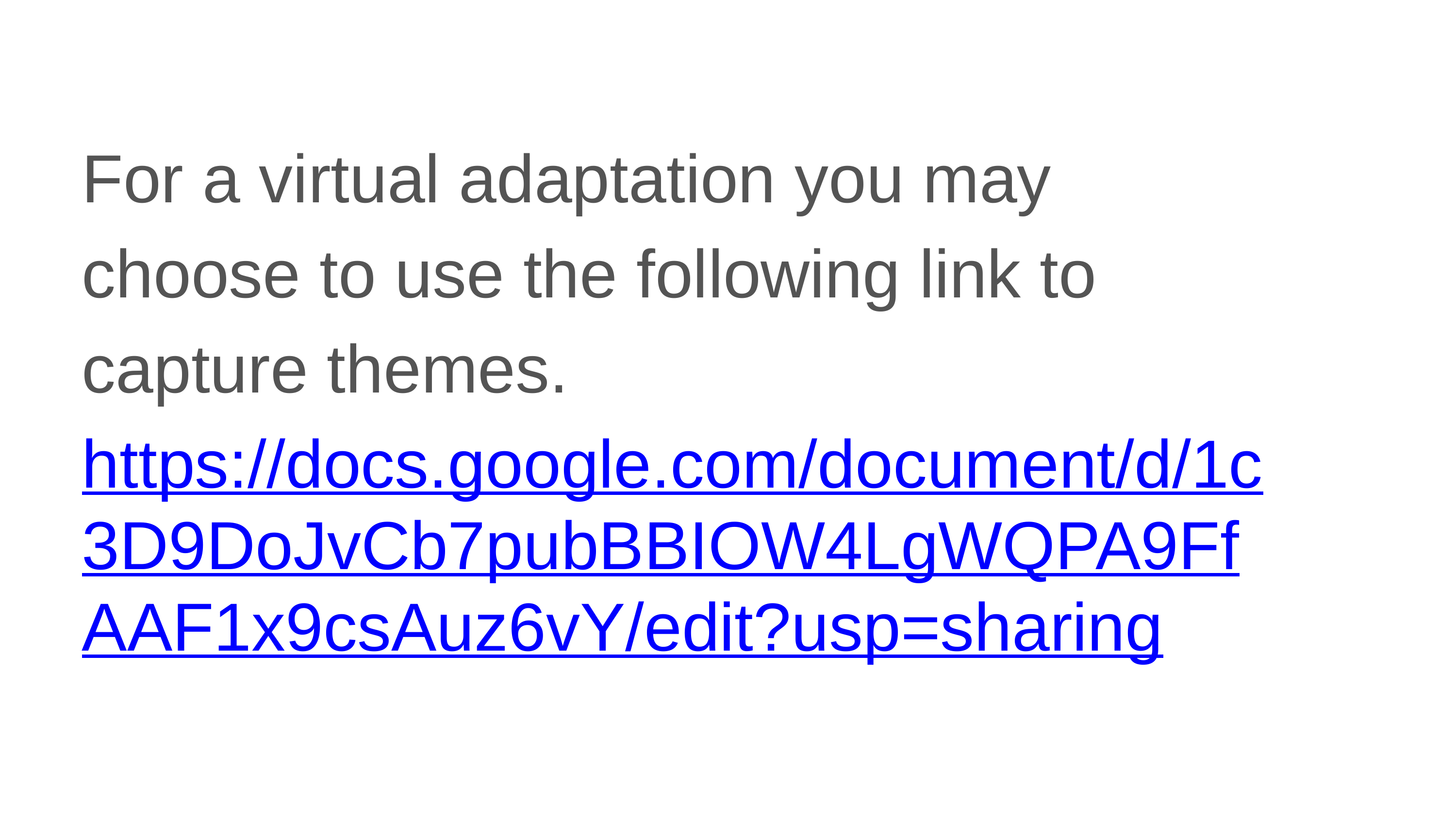

For a virtual adaptation you may choose to use the following link to capture themes.
https://docs.google.com/document/d/1c3D9DoJvCb7pubBBIOW4LgWQPA9FfAAF1x9csAuz6vY/edit?usp=sharing